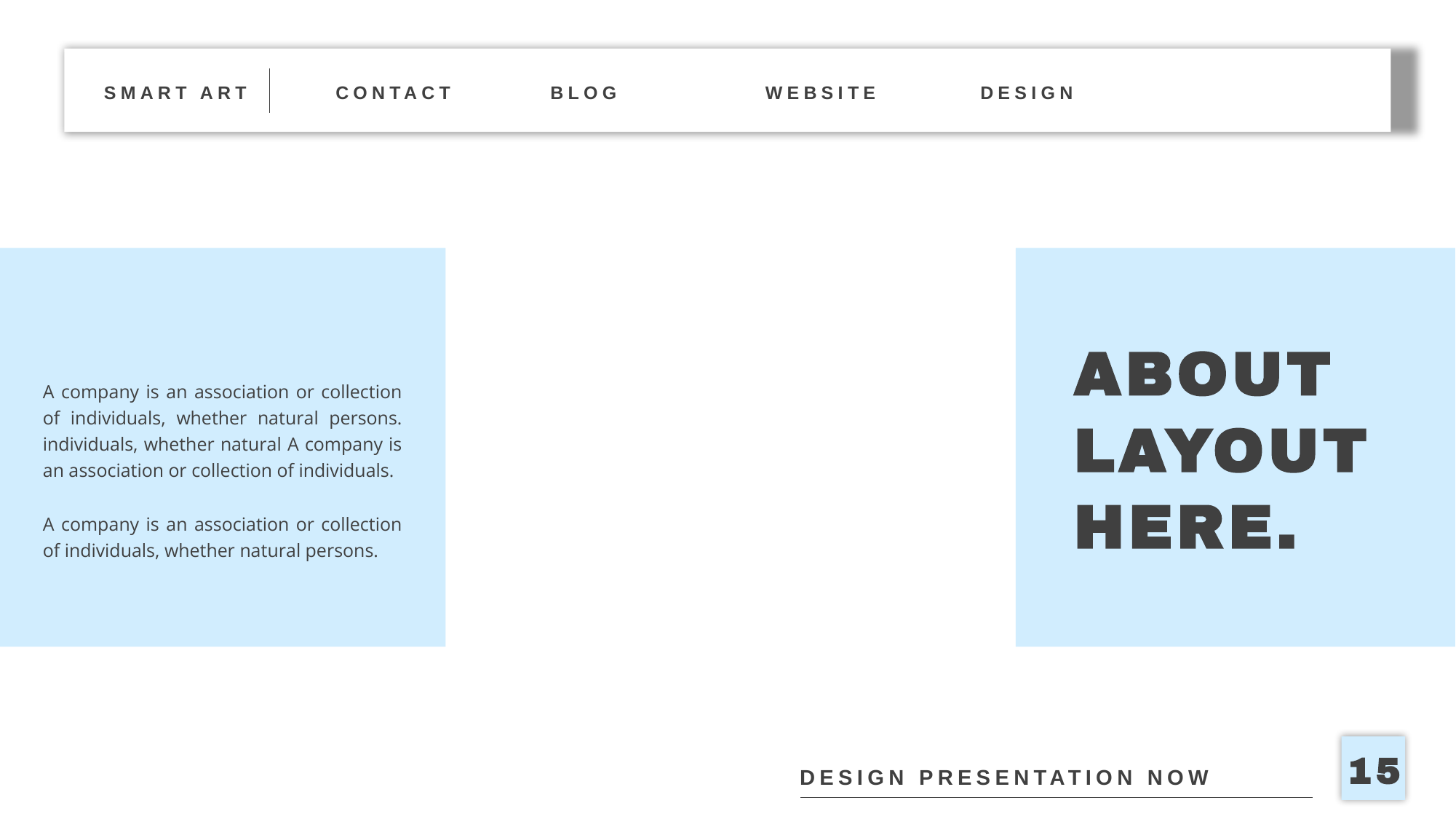

SMART ART
CONTACT
BLOG
WEBSITE
DESIGN

ABOUT
LAYOUT
HERE.
A company is an association or collection of individuals, whether natural persons. individuals, whether natural A company is an association or collection of individuals.
A company is an association or collection of individuals, whether natural persons.

15
DESIGN PRESENTATION NOW